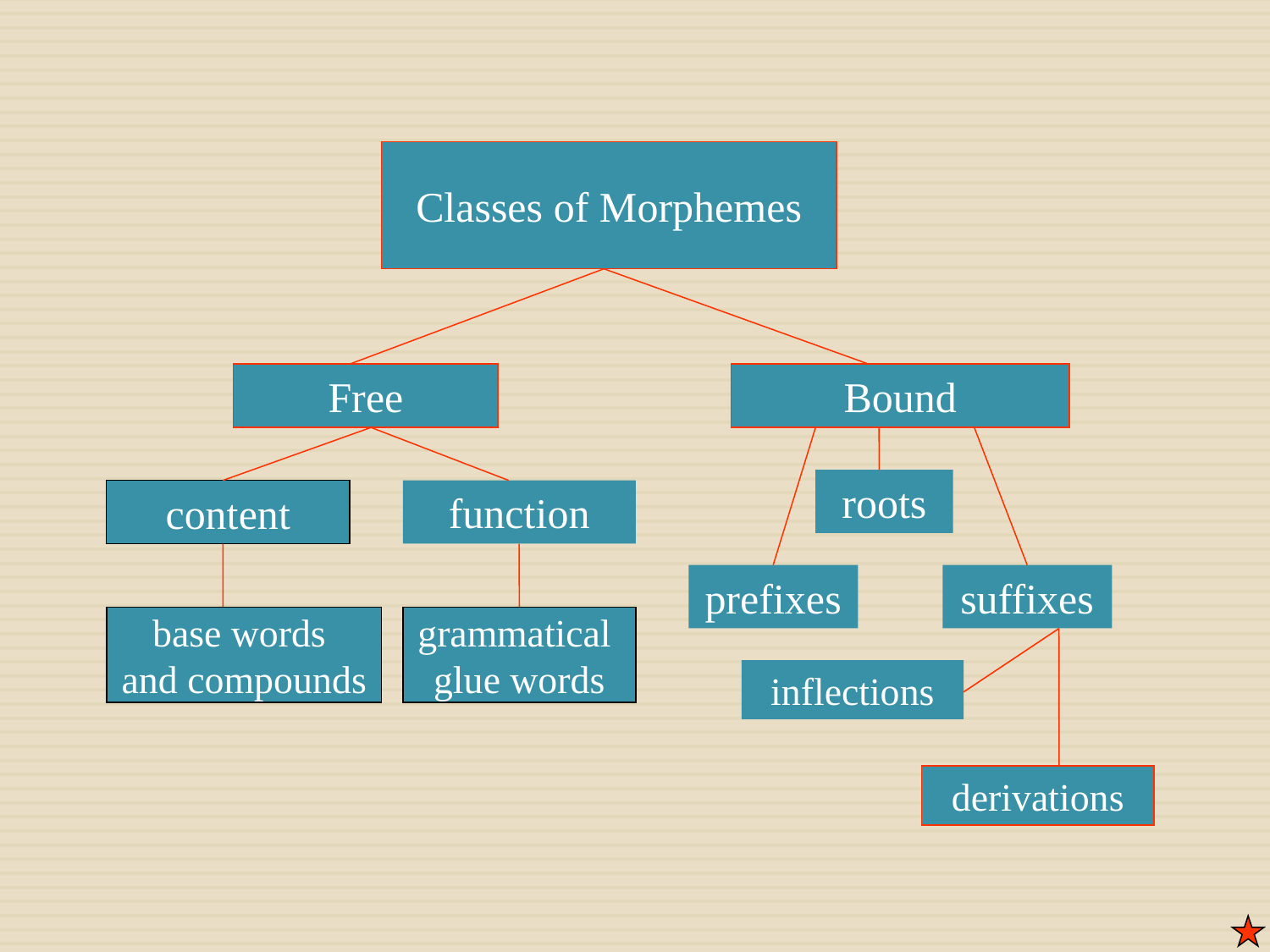

Classes of Morphemes

Free
Bound

roots
content
function

prefixes
suffixes
base words
and compounds
grammatical
glue words

inflections
derivations